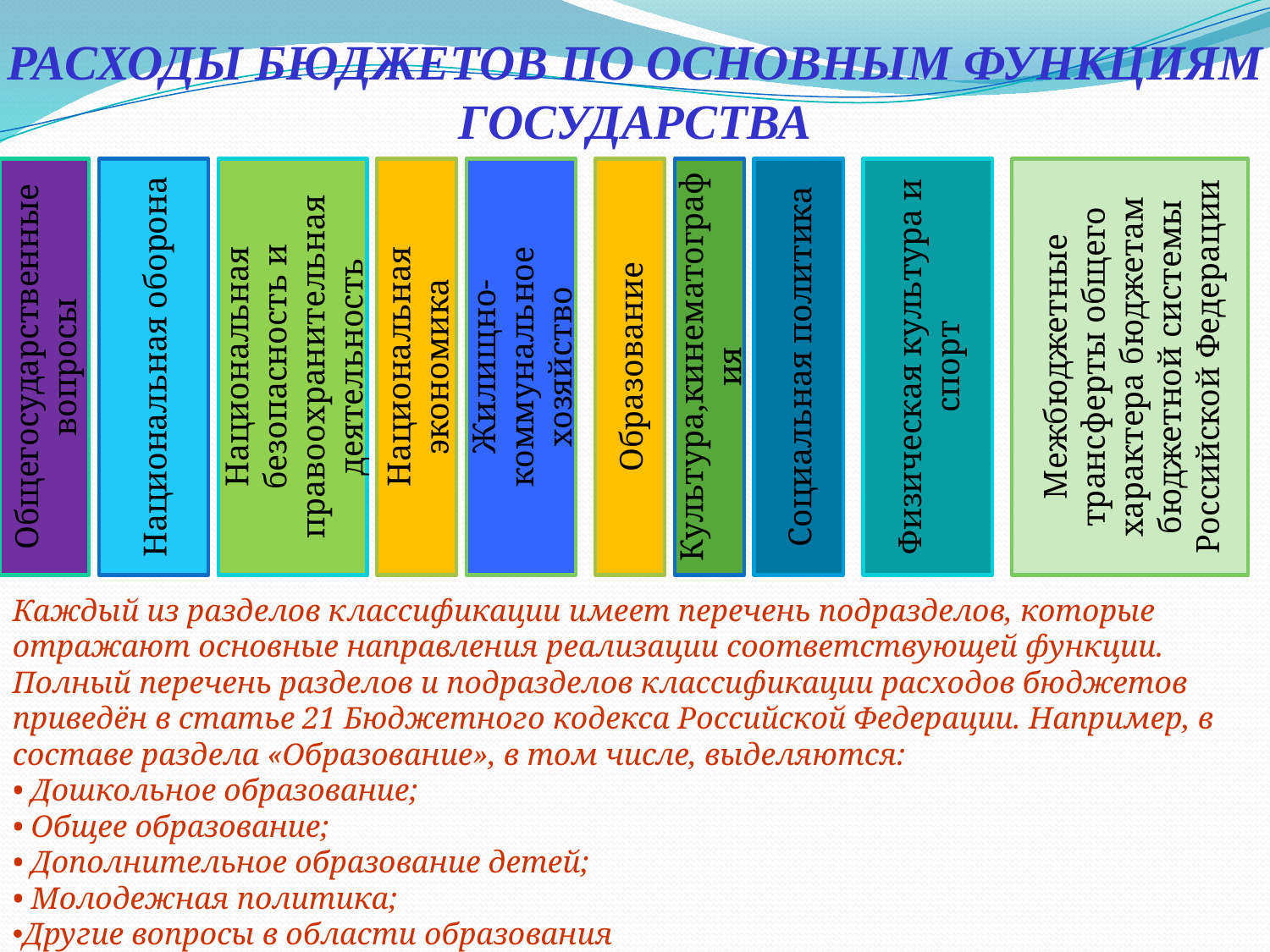

# РАСХОДЫ БЮДЖЕТОВ ПО ОСНОВНЫМ ФУНКЦИЯМ ГОСУДАРСТВА
Общегосударственные вопросы
Национальная оборона
Национальная безопасность и правоохранительная деятельность
Национальная экономика
Жилищно-коммунальное хозяйство
Образование
Культура,кинематография
Социальная политика
Физическая культура и спорт
Межбюджетные трансферты общего характера бюджетам бюджетной системы Российской Федерации
Каждый из разделов классификации имеет перечень подразделов, которые отражают основные направления реализации соответствующей функции. Полный перечень разделов и подразделов классификации расходов бюджетов приведён в статье 21 Бюджетного кодекса Российской Федерации. Например, в составе раздела «Образование», в том числе, выделяются:
• Дошкольное образование;
• Общее образование;
• Дополнительное образование детей;
• Молодежная политика;
Другие вопросы в области образования